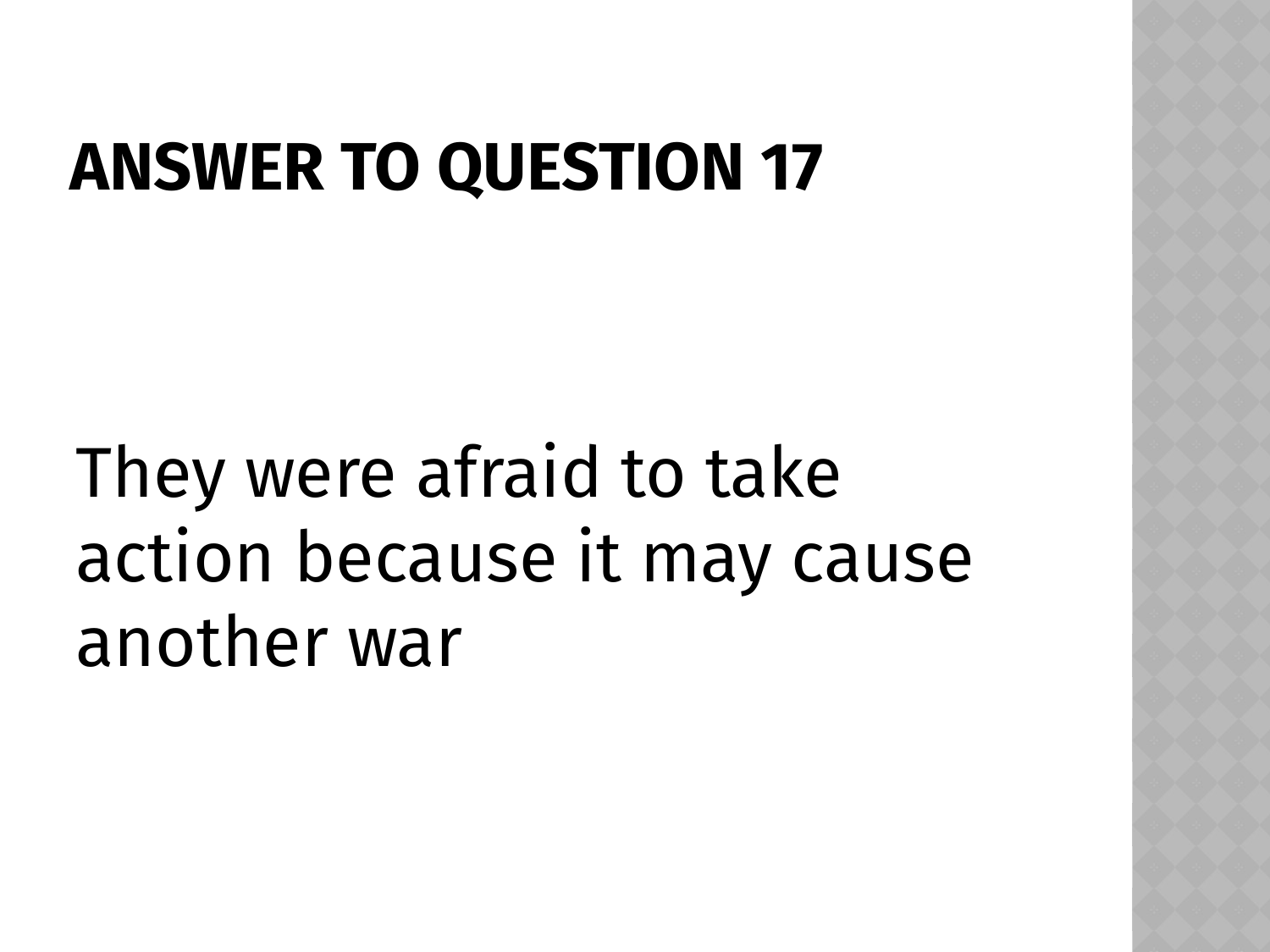

# Answer to Question 17

They were afraid to take action because it may cause another war